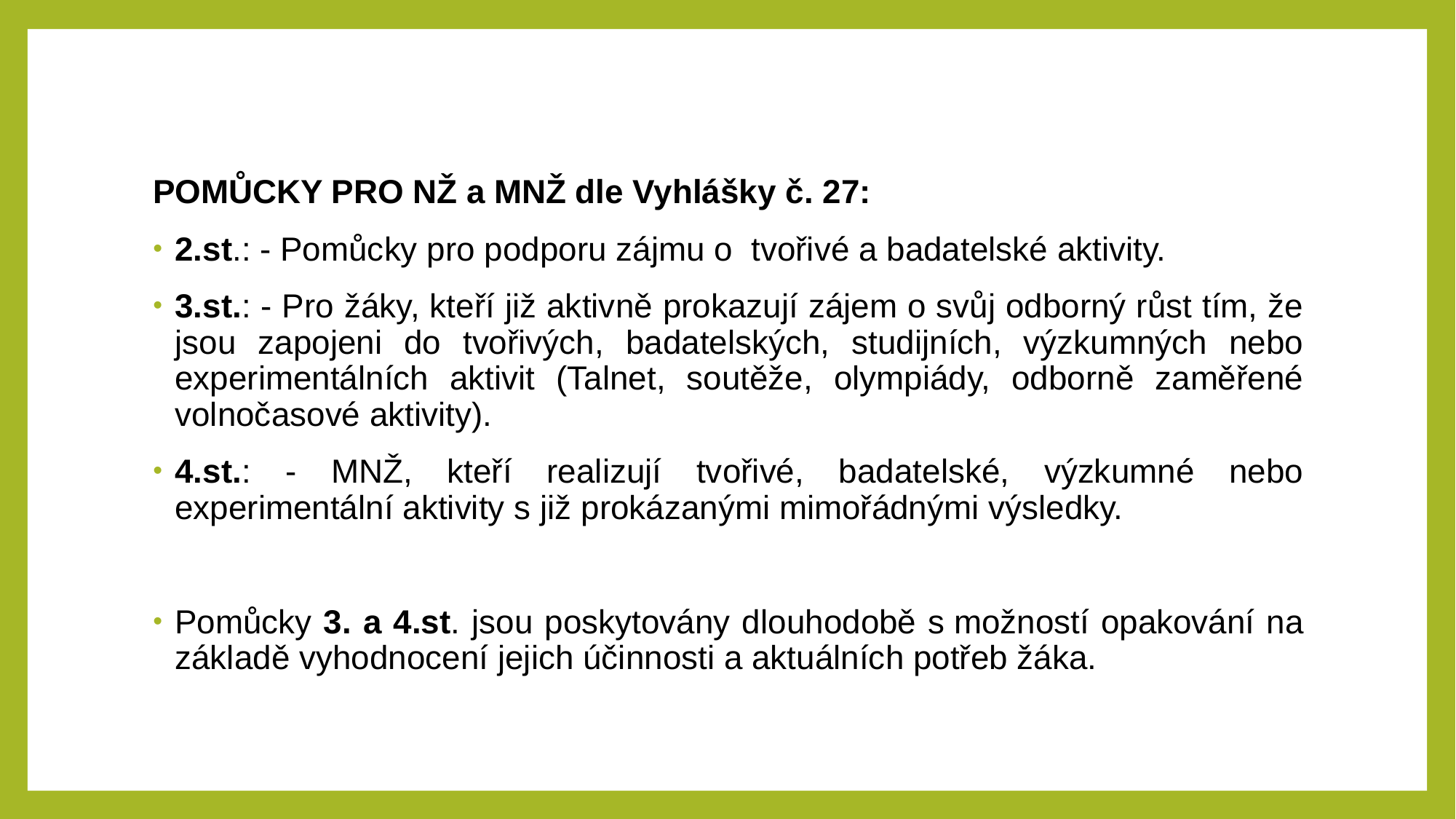

#

POMŮCKY PRO NŽ a MNŽ dle Vyhlášky č. 27:
2.st.: - Pomůcky pro podporu zájmu o  tvořivé a badatelské aktivity.
3.st.: - Pro žáky, kteří již aktivně prokazují zájem o svůj odborný růst tím, že jsou zapojeni do tvořivých, badatelských, studijních, výzkumných nebo experimentálních aktivit (Talnet, soutěže, olympiády, odborně zaměřené volnočasové aktivity).
4.st.: - MNŽ, kteří realizují tvořivé, badatelské, výzkumné nebo experimentální aktivity s již prokázanými mimořádnými výsledky.

Pomůcky 3. a 4.st. jsou poskytovány dlouhodobě s možností opakování na základě vyhodnocení jejich účinnosti a aktuálních potřeb žáka.